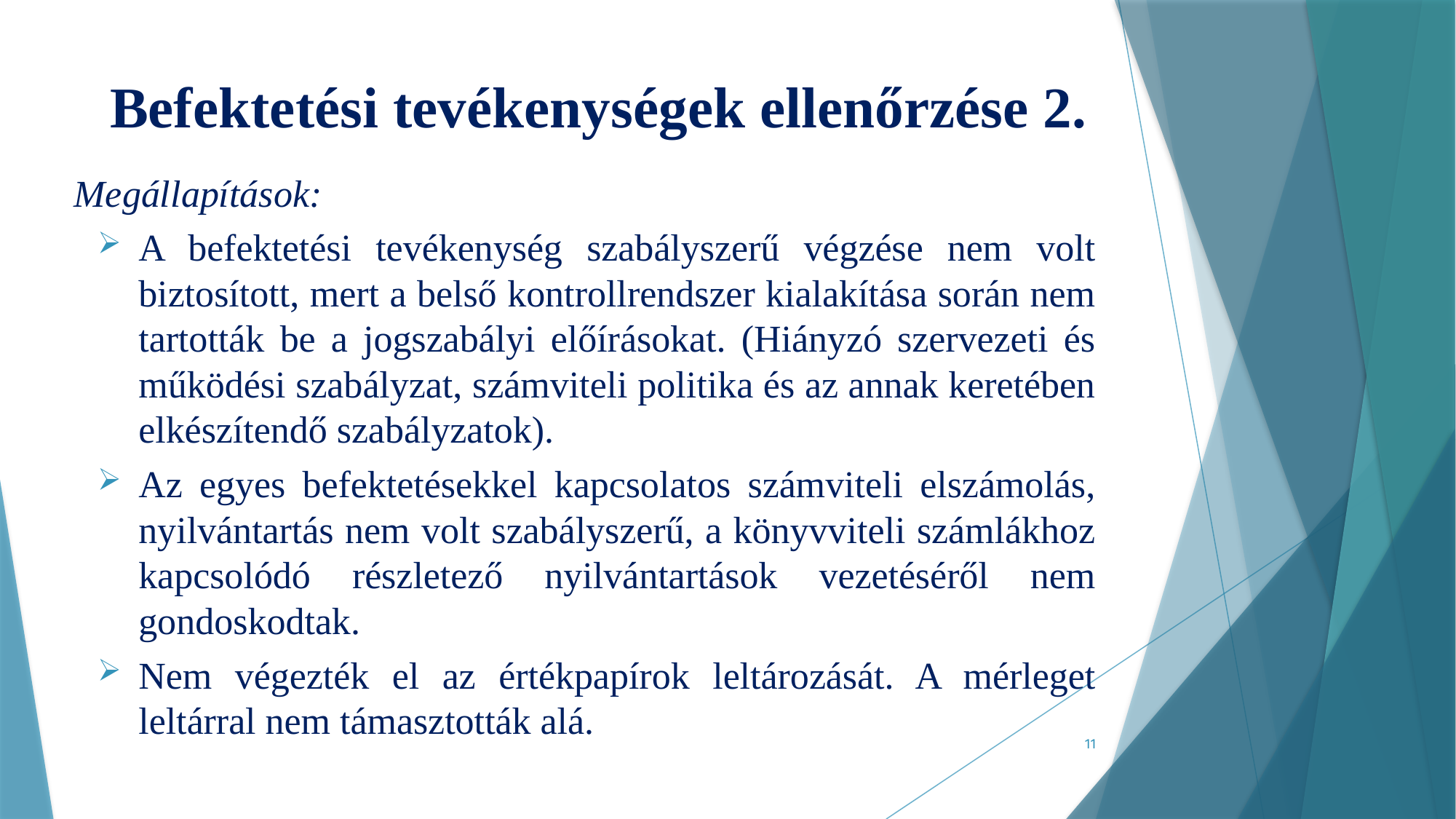

# Befektetési tevékenységek ellenőrzése 2.
Megállapítások:
A befektetési tevékenység szabályszerű végzése nem volt biztosított, mert a belső kontrollrendszer kialakítása során nem tartották be a jogszabályi előírásokat. (Hiányzó szervezeti és működési szabályzat, számviteli politika és az annak keretében elkészítendő szabályzatok).
Az egyes befektetésekkel kapcsolatos számviteli elszámolás, nyilvántartás nem volt szabályszerű, a könyvviteli számlákhoz kapcsolódó részletező nyilvántartások vezetéséről nem gondoskodtak.
Nem végezték el az értékpapírok leltározását. A mérleget leltárral nem támasztották alá.
11